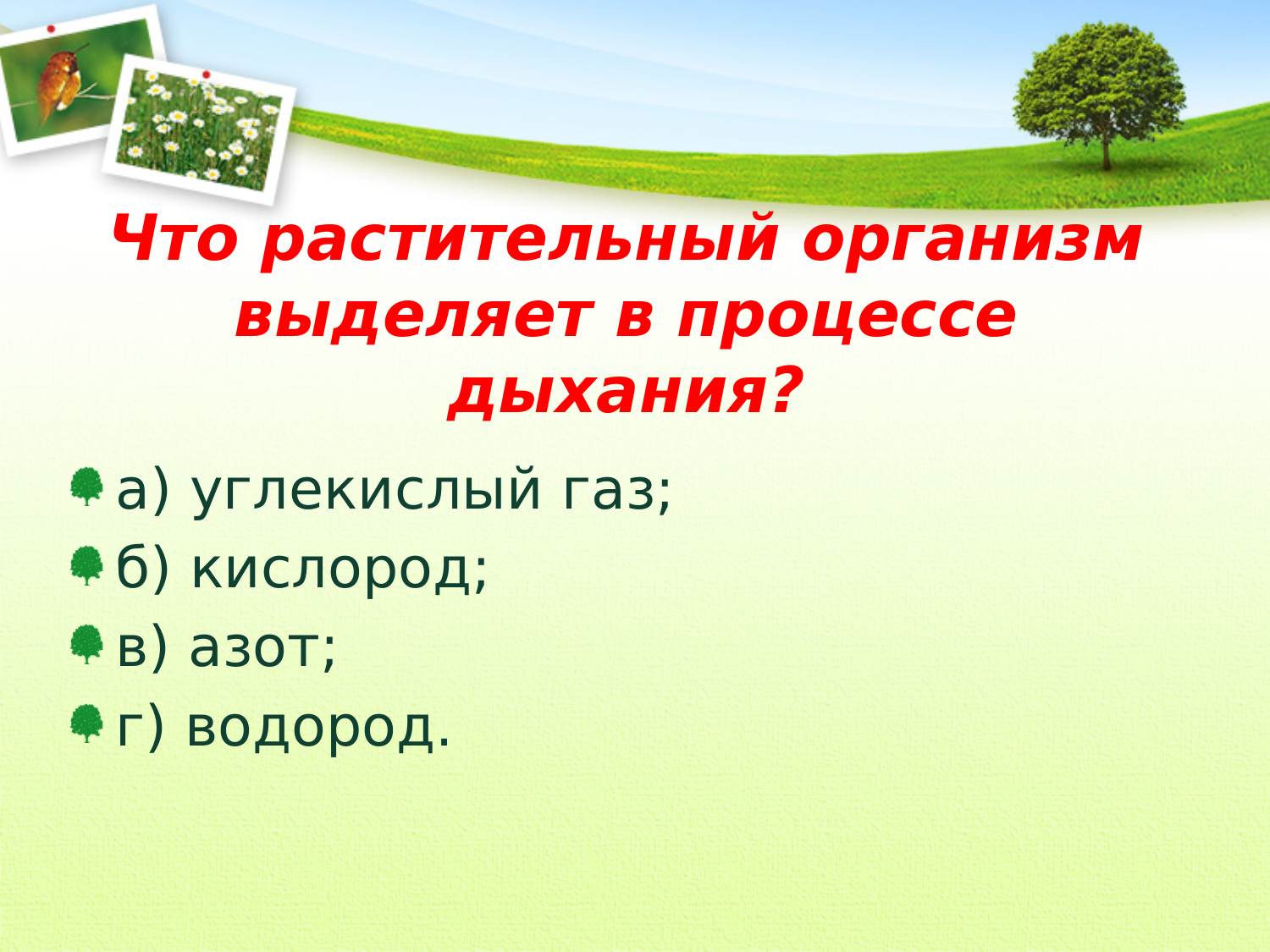

# Что растительный организм выделяет в процессе дыхания?
а) углекислый газ;
б) кислород;
в) азот;
г) водород.